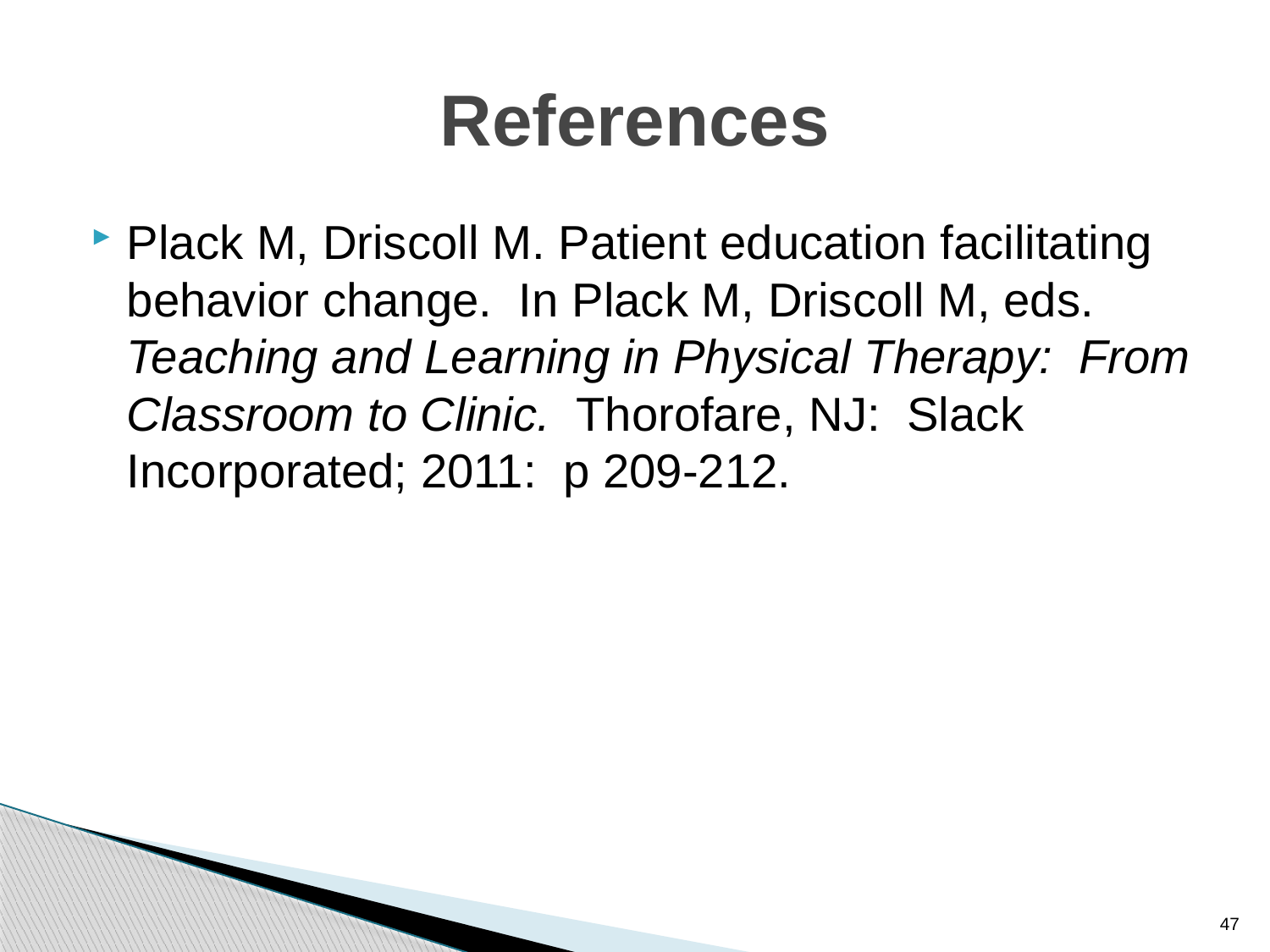

# References
Plack M, Driscoll M. Patient education facilitating behavior change.  In Plack M, Driscoll M, eds.  Teaching and Learning in Physical Therapy:  From Classroom to Clinic.  Thorofare, NJ:  Slack Incorporated; 2011:  p 209-212.

47